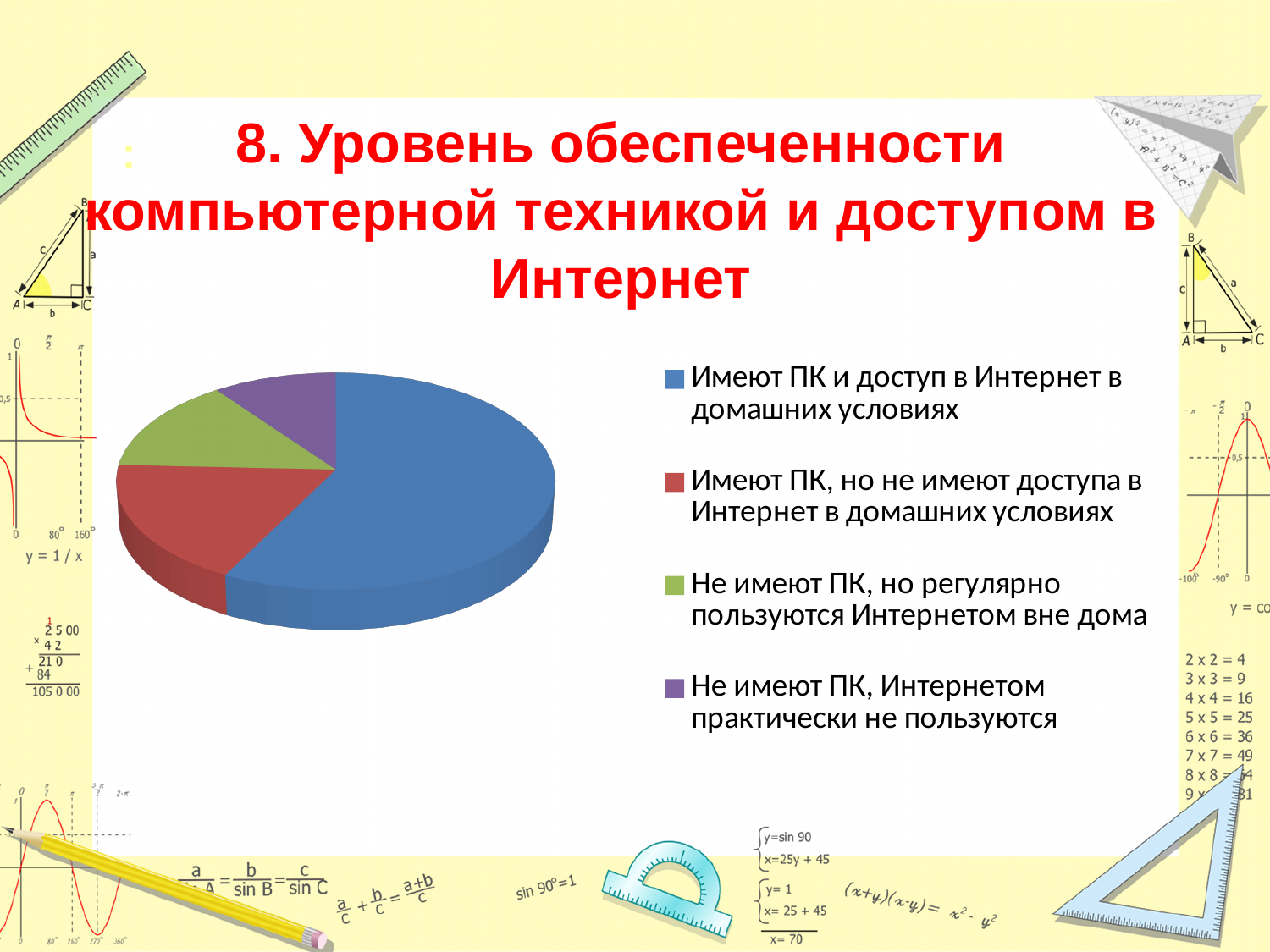

# 8. Уровень обеспеченности компьютерной техникой и доступом в Интернет
:

[unsupported chart]